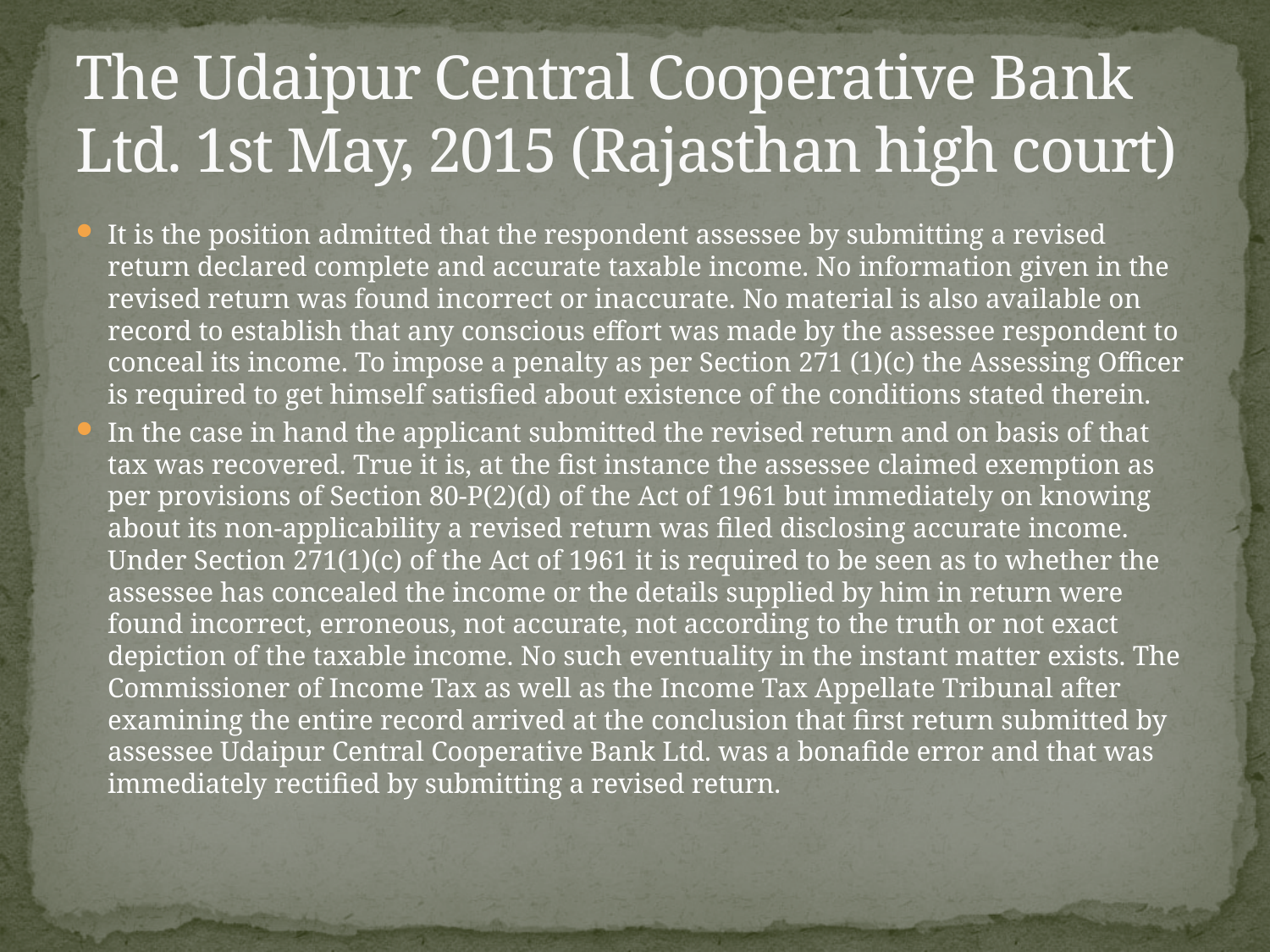

# The Udaipur Central Cooperative Bank Ltd. 1st May, 2015 (Rajasthan high court)
It is the position admitted that the respondent assessee by submitting a revised return declared complete and accurate taxable income. No information given in the revised return was found incorrect or inaccurate. No material is also available on record to establish that any conscious effort was made by the assessee respondent to conceal its income. To impose a penalty as per Section 271 (1)(c) the Assessing Officer is required to get himself satisfied about existence of the conditions stated therein.
In the case in hand the applicant submitted the revised return and on basis of that tax was recovered. True it is, at the fist instance the assessee claimed exemption as per provisions of Section 80-P(2)(d) of the Act of 1961 but immediately on knowing about its non-applicability a revised return was filed disclosing accurate income. Under Section 271(1)(c) of the Act of 1961 it is required to be seen as to whether the assessee has concealed the income or the details supplied by him in return were found incorrect, erroneous, not accurate, not according to the truth or not exact depiction of the taxable income. No such eventuality in the instant matter exists. The Commissioner of Income Tax as well as the Income Tax Appellate Tribunal after examining the entire record arrived at the conclusion that first return submitted by assessee Udaipur Central Cooperative Bank Ltd. was a bonafide error and that was immediately rectified by submitting a revised return.